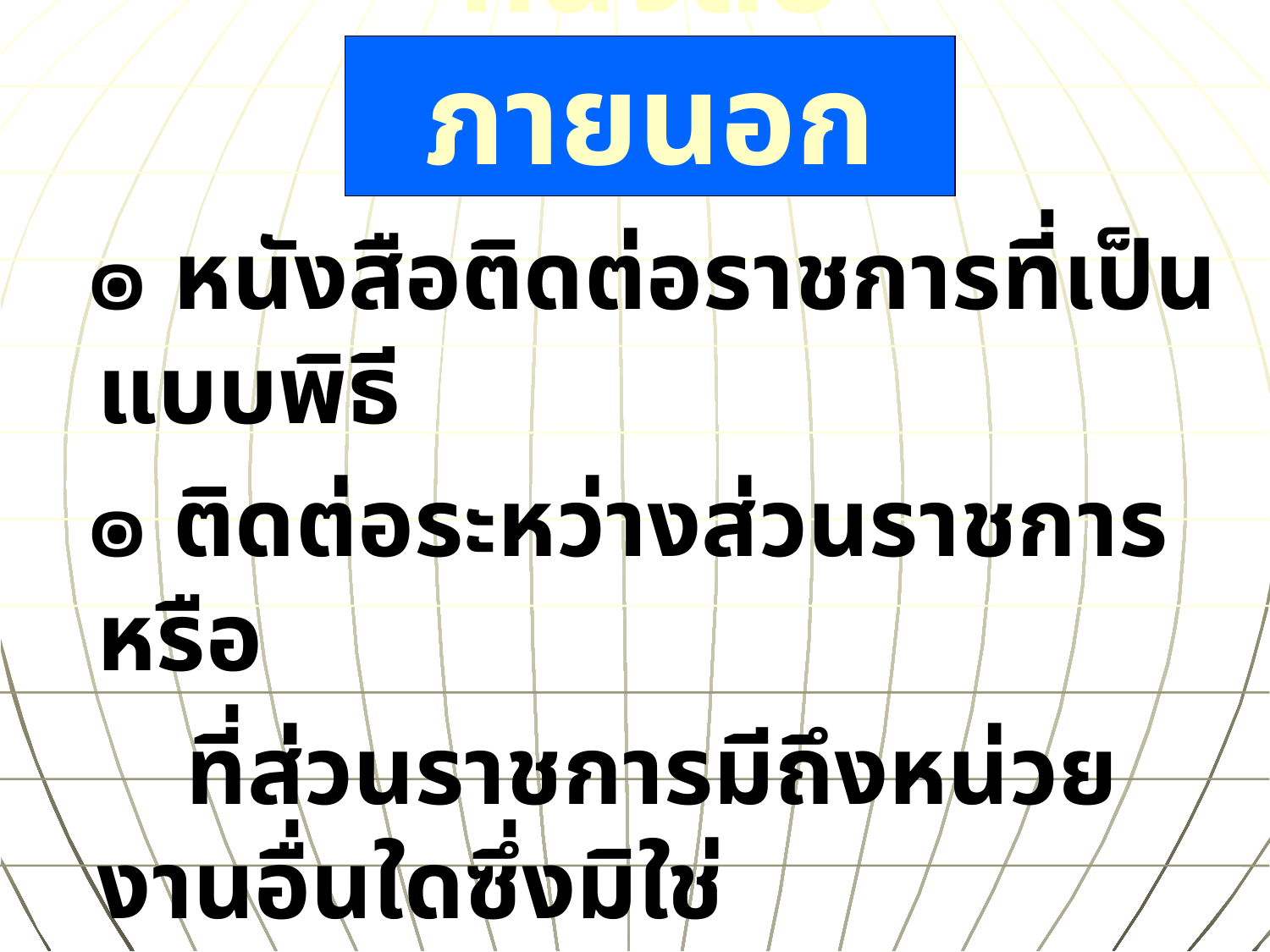

# หนังสือภายนอก

   ๏ หนังสือติดต่อราชการที่เป็นแบบพิธี
   ๏ ติดต่อระหว่างส่วนราชการ หรือ
       ที่ส่วนราชการมีถึงหน่วยงานอื่นใดซึ่งมิใช่
       ส่วนราชการ หรือที่มีถึงบุคคลภายนอก
   ๏ ใช้กระดาษตราครุฑ